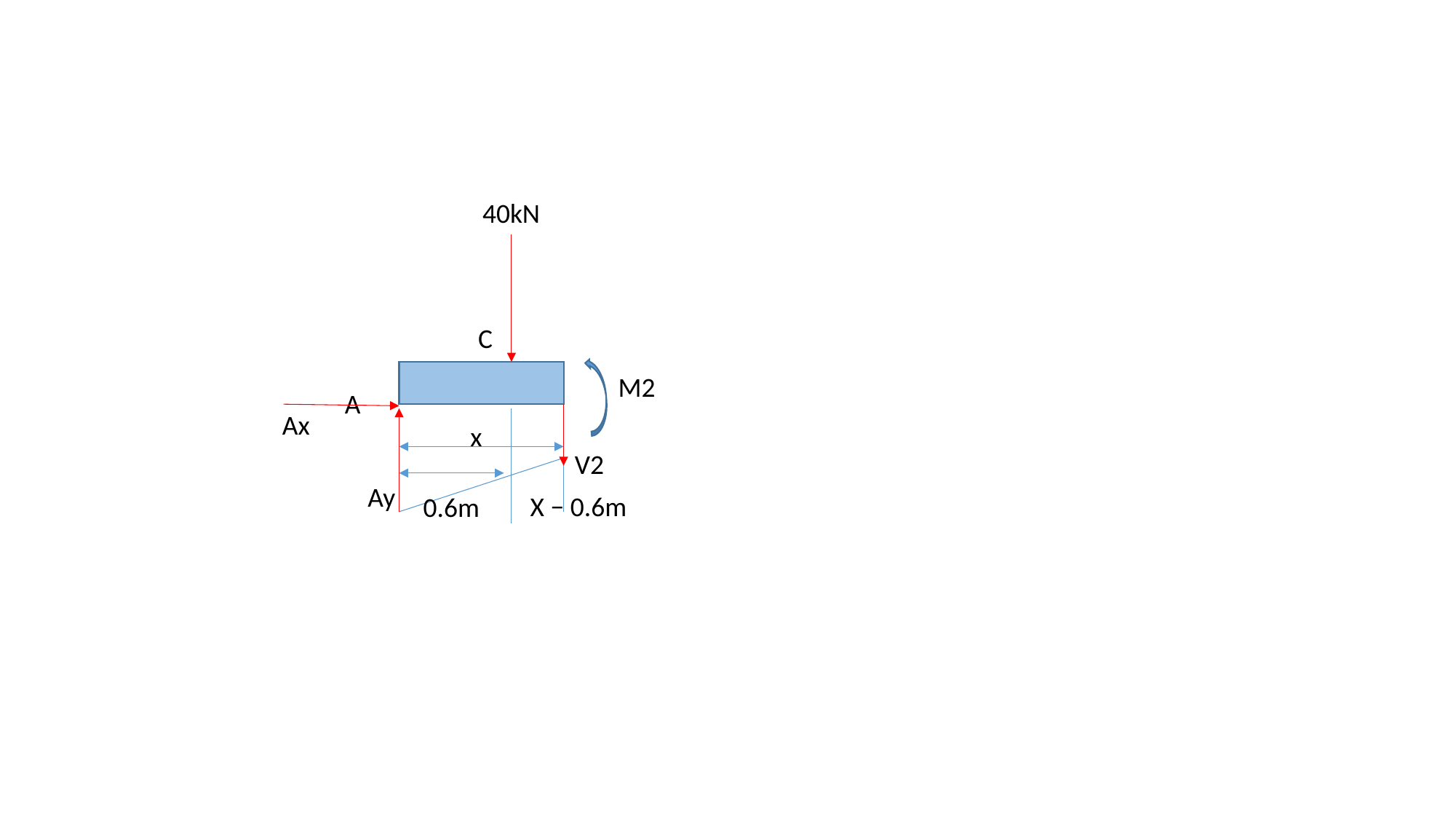

40kN
C

M2
A
Ax
x
V2
Ay
X − 0.6m
0.6m